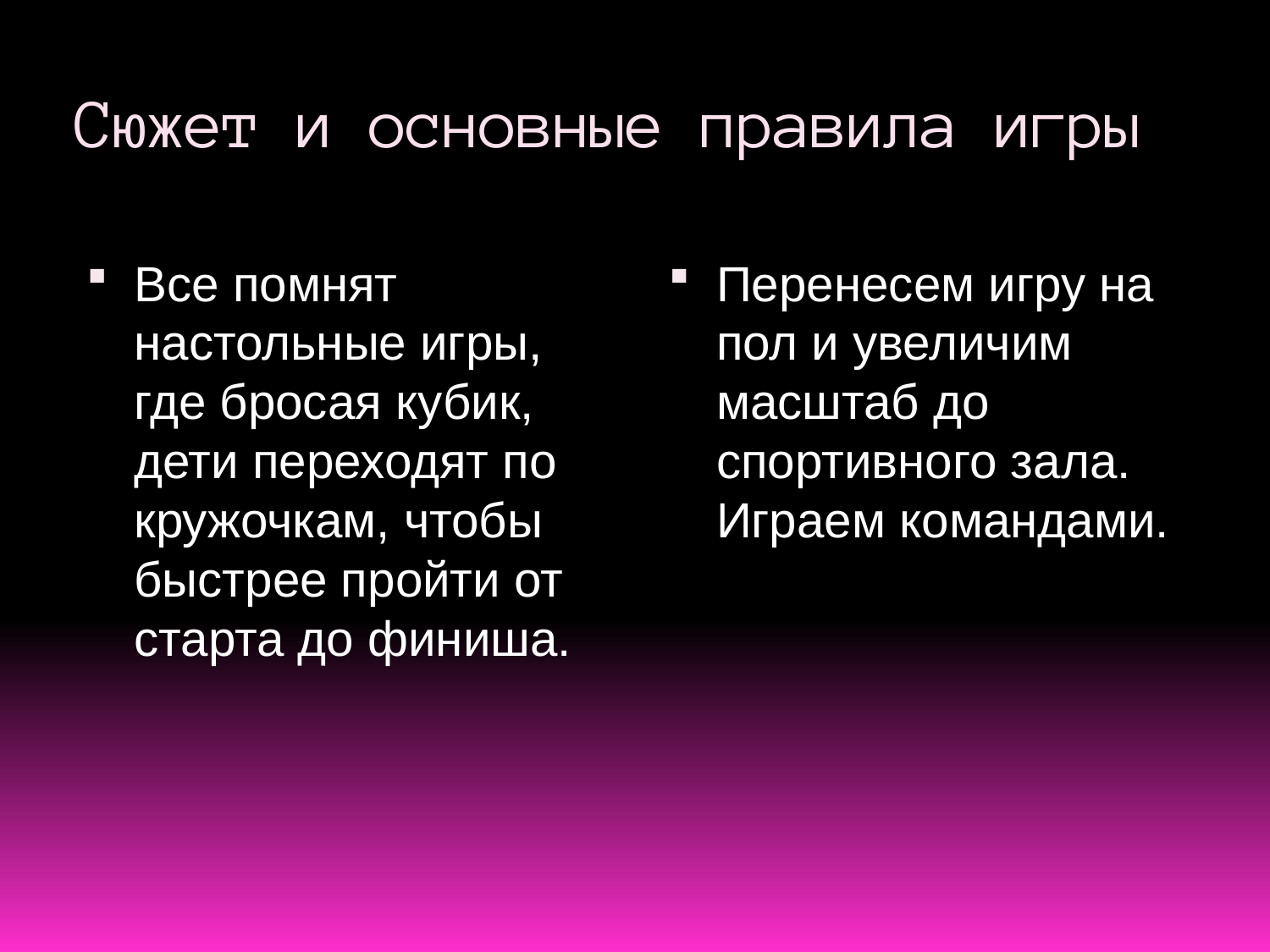

# Сюжет и основные правила игры
Все помнят настольные игры, где бросая кубик, дети переходят по кружочкам, чтобы быстрее пройти от старта до финиша.
Перенесем игру на пол и увеличим масштаб до спортивного зала. Играем командами.